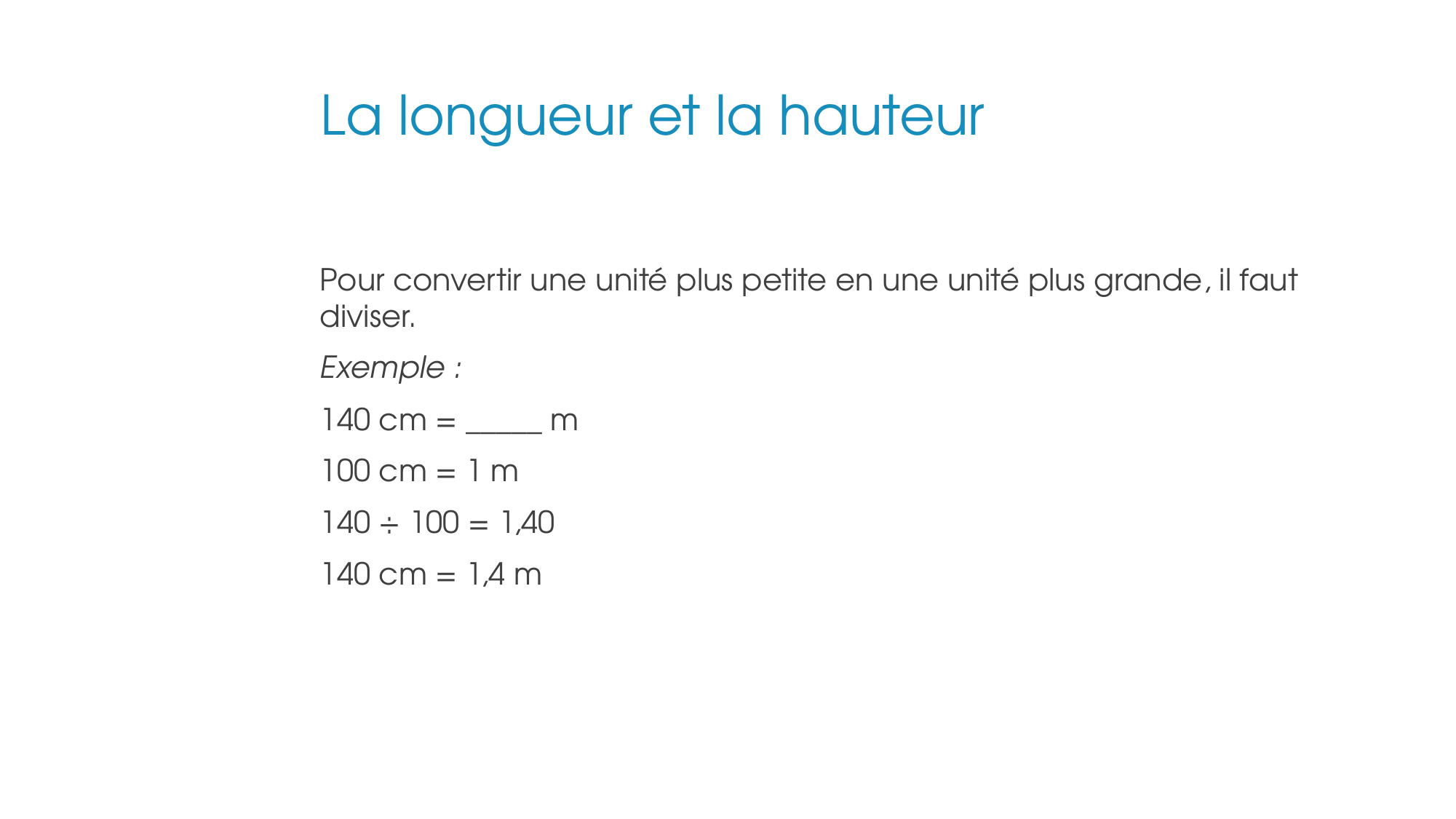

# La longueur et la hauteur
Pour convertir une unité plus petite en une unité plus grande, il faut diviser.
Exemple :
140 cm = _____ m
100 cm = 1 m
140 ÷ 100 = 1,40
140 cm = 1,4 m